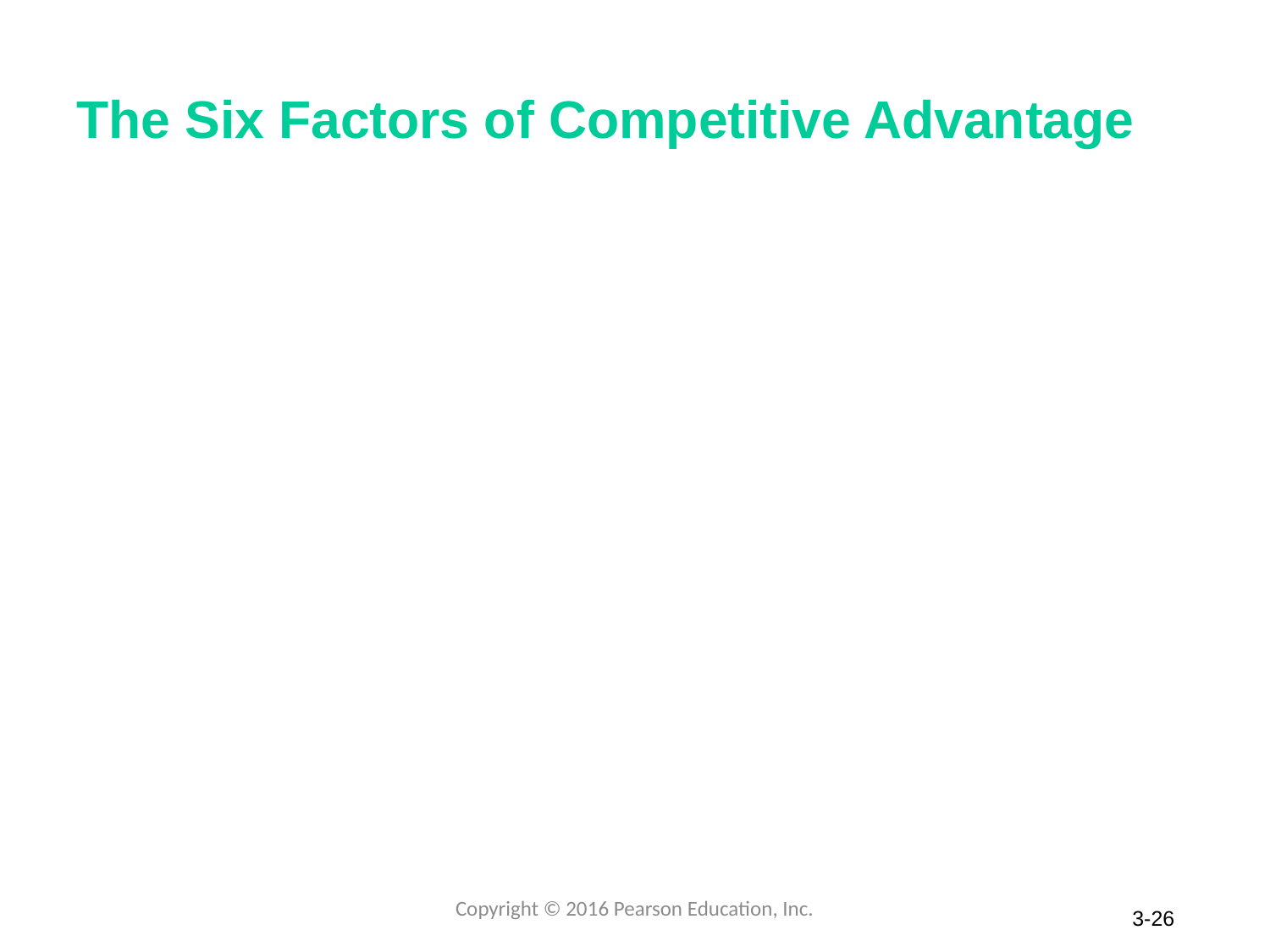

# The Six Factors of Competitive Advantage

Copyright © 2016 Pearson Education, Inc.